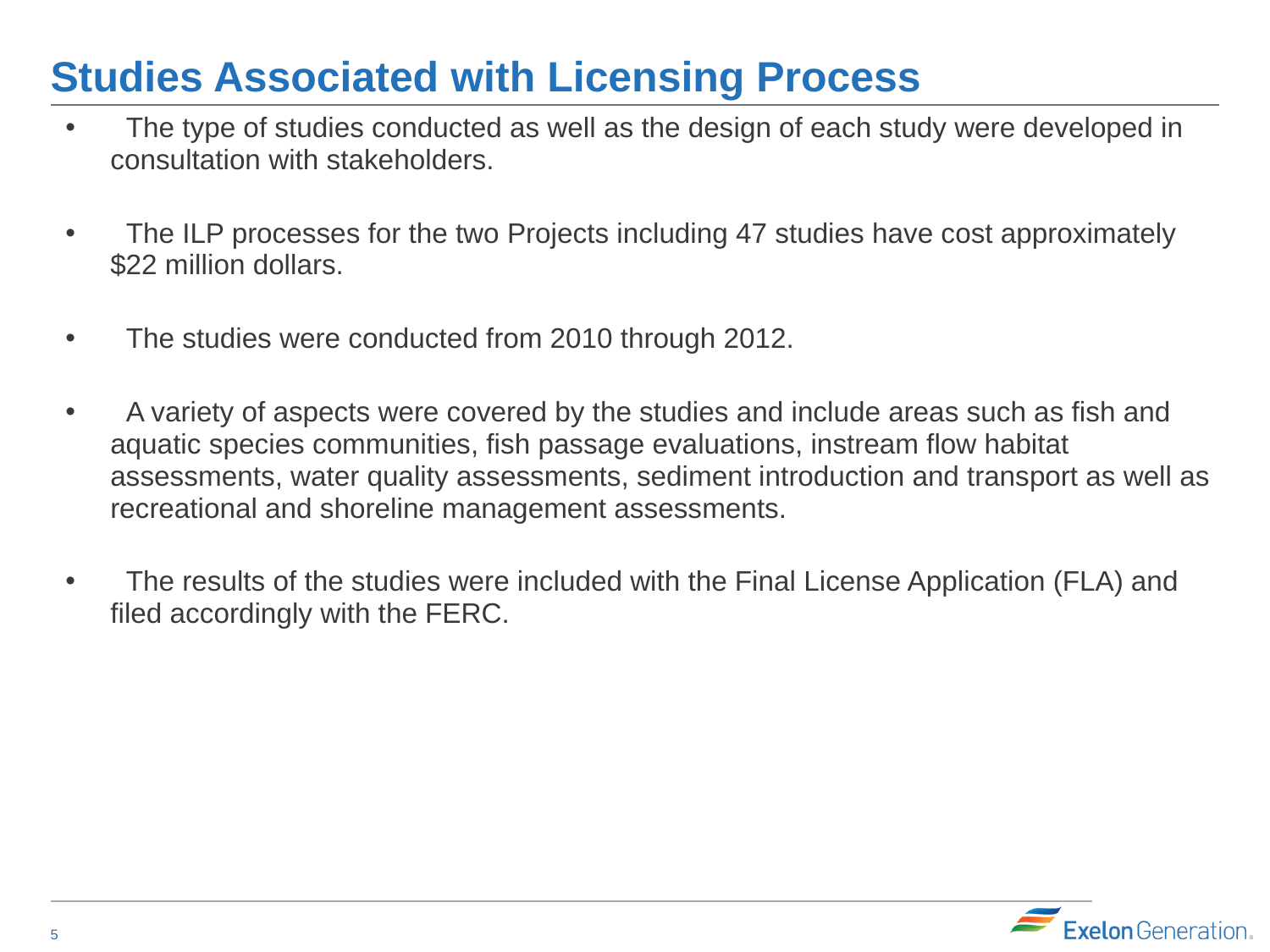

# Studies Associated with Licensing Process
  The type of studies conducted as well as the design of each study were developed in consultation with stakeholders.

  The ILP processes for the two Projects including 47 studies have cost approximately $22 million dollars.

  The studies were conducted from 2010 through 2012.

  A variety of aspects were covered by the studies and include areas such as fish and aquatic species communities, fish passage evaluations, instream flow habitat assessments, water quality assessments, sediment introduction and transport as well as recreational and shoreline management assessments.

  The results of the studies were included with the Final License Application (FLA) and filed accordingly with the FERC.
5